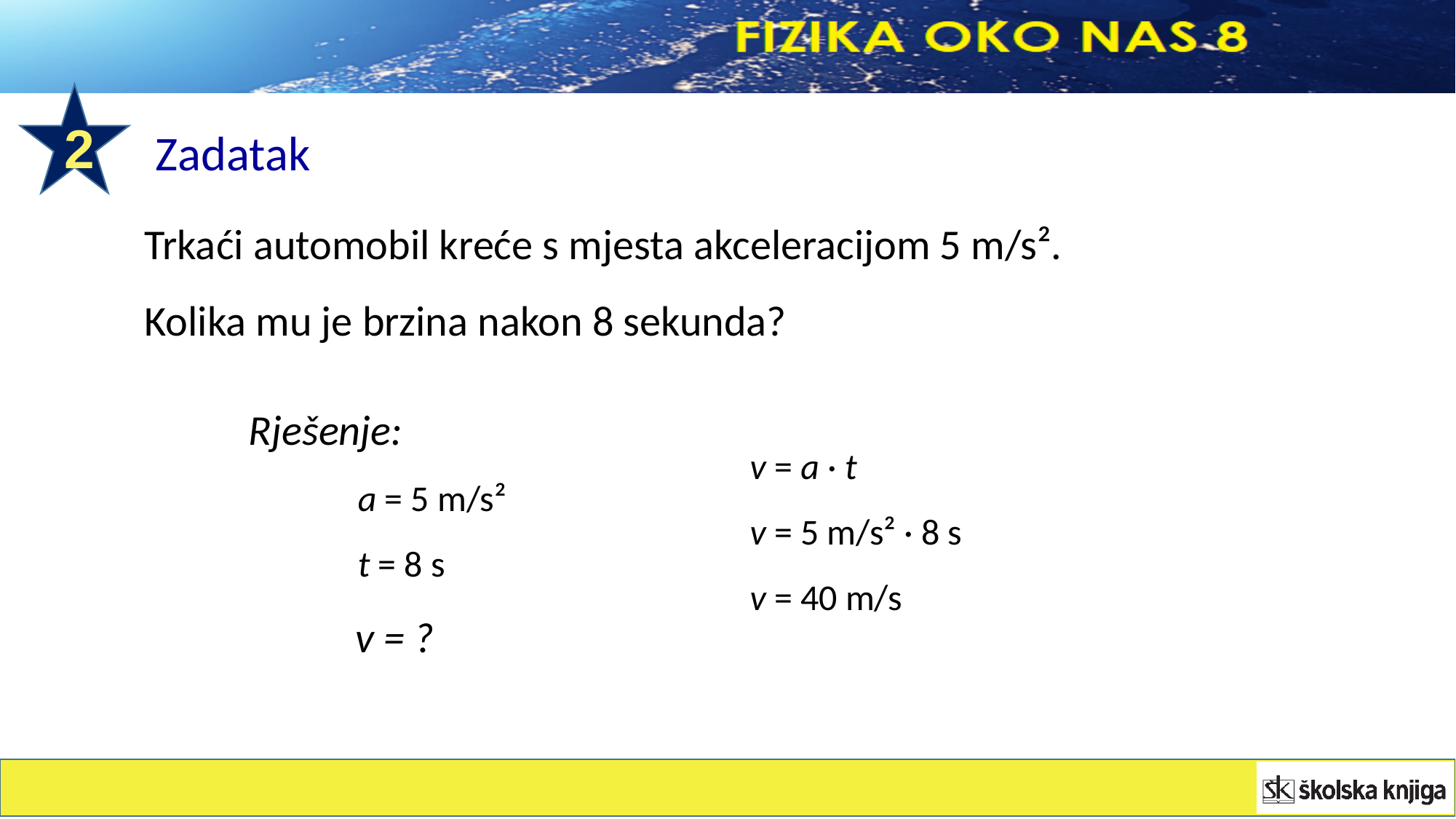

2
Zadatak
Trkaći automobil kreće s mjesta akceleracijom 5 m/s².
Kolika mu je brzina nakon 8 sekunda?
Rješenje:
	a = 5 m/s²
	t = 8 s
             v = ?
v = a · t
v = 5 m/s² · 8 s
v = 40 m/s